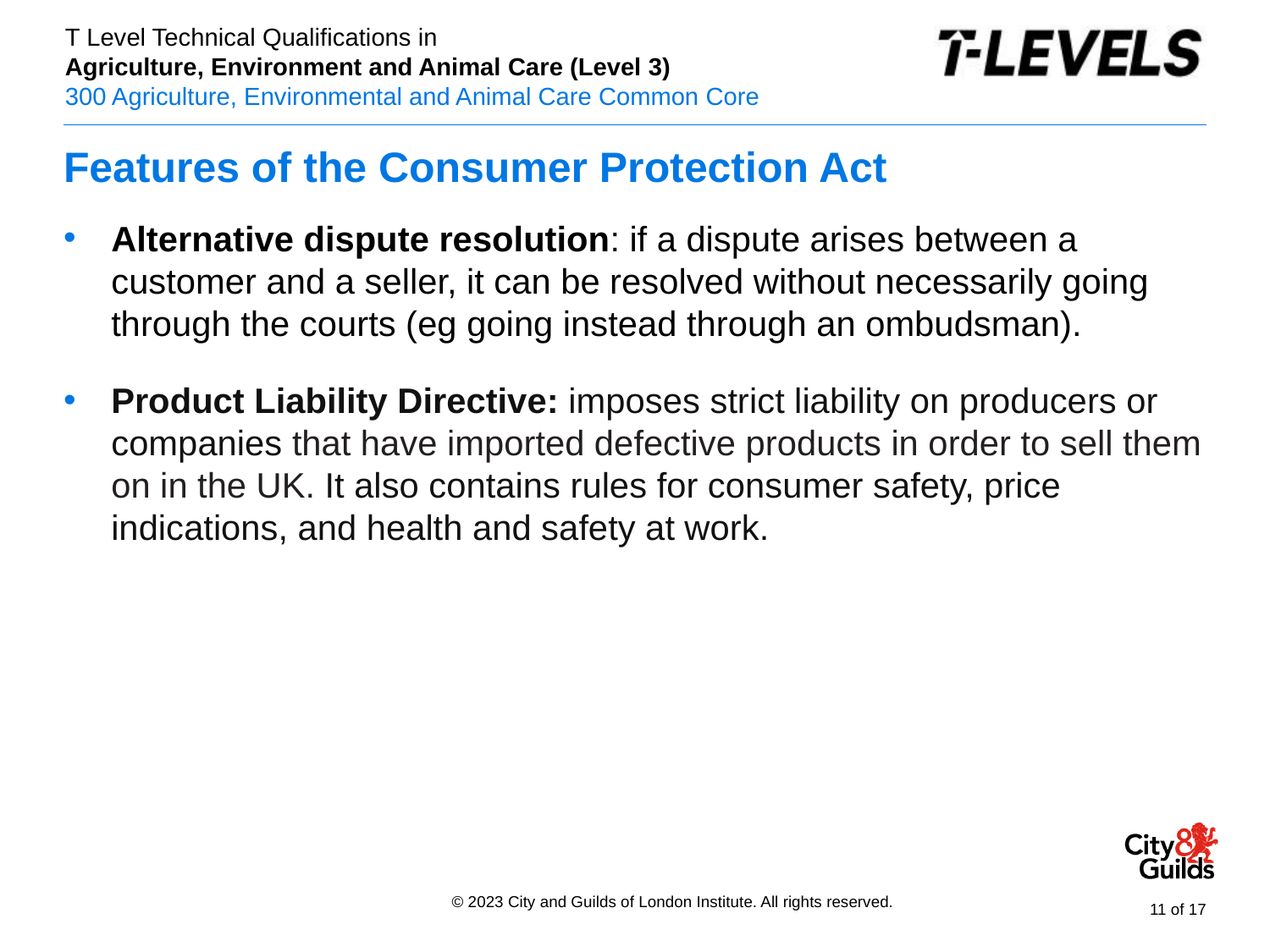

# Features of the Consumer Protection Act
Alternative dispute resolution: if a dispute arises between a customer and a seller, it can be resolved without necessarily going through the courts (eg going instead through an ombudsman).
Product Liability Directive: imposes strict liability on producers or companies that have imported defective products in order to sell them on in the UK. It also contains rules for consumer safety, price indications, and health and safety at work.